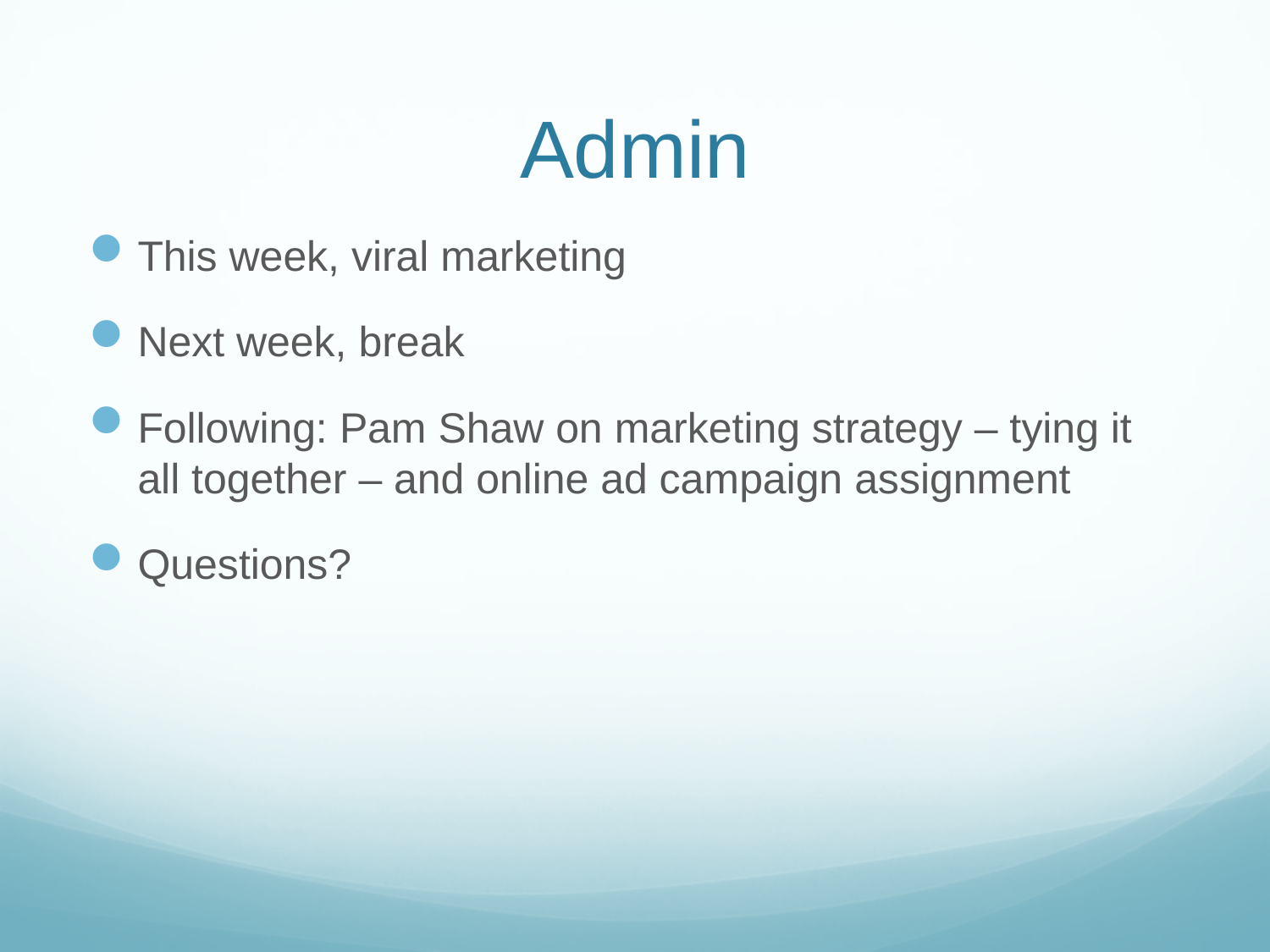

# Admin
This week, viral marketing
Next week, break
Following: Pam Shaw on marketing strategy – tying it all together – and online ad campaign assignment
Questions?